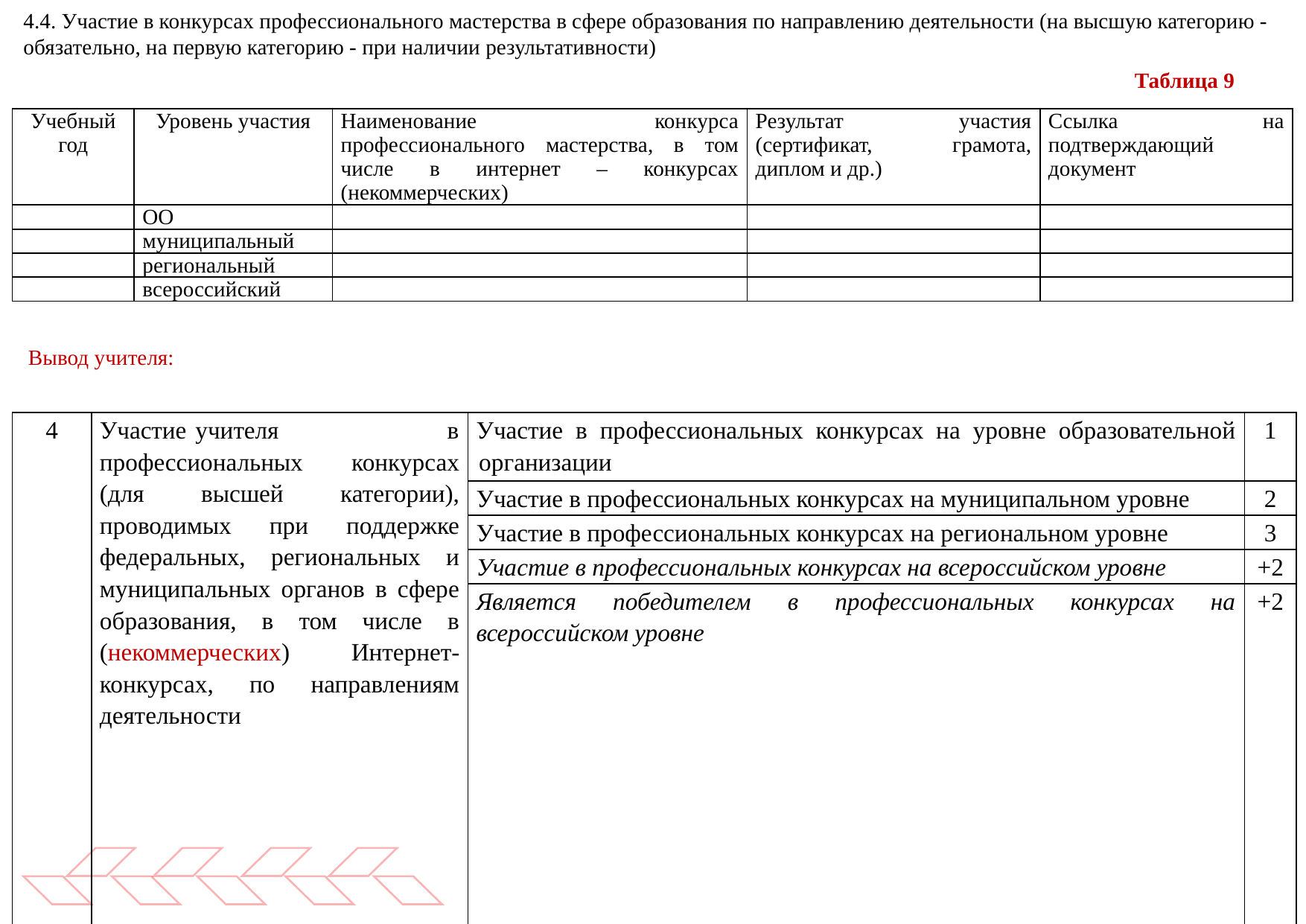

4.4. Участие в конкурсах профессионального мастерства в сфере образования по направлению деятельности (на высшую категорию - обязательно, на первую категорию - при наличии результативности)

Таблица 9
| Учебный год | Уровень участия | Наименование конкурса профессионального мастерства, в том числе в интернет – конкурсах (некоммерческих) | Результат участия (сертификат, грамота, диплом и др.) | Ссылка на подтверждающий документ |
| --- | --- | --- | --- | --- |
|  | ОО |  |  |  |
|  | муниципальный |  |  |  |
|  | региональный |  |  |  |
|  | всероссийский |  |  |  |
Вывод учителя:
| 4 | Участие учителя в профессиональных конкурсах (для высшей категории), проводимых при поддержке федеральных, региональных и муниципальных органов в сфере образования, в том числе в (некоммерческих) Интернет-конкурсах, по направлениям деятельности | Участие в профессиональных конкурсах на уровне образовательной организации | 1 |
| --- | --- | --- | --- |
|  |  | Участие в профессиональных конкурсах на муниципальном уровне | 2 |
|  |  | Участие в профессиональных конкурсах на региональном уровне | 3 |
|  |  | Участие в профессиональных конкурсах на всероссийском уровне | +2 |
|  |  | Является победителем в профессиональных конкурсах на всероссийском уровне | +2 |